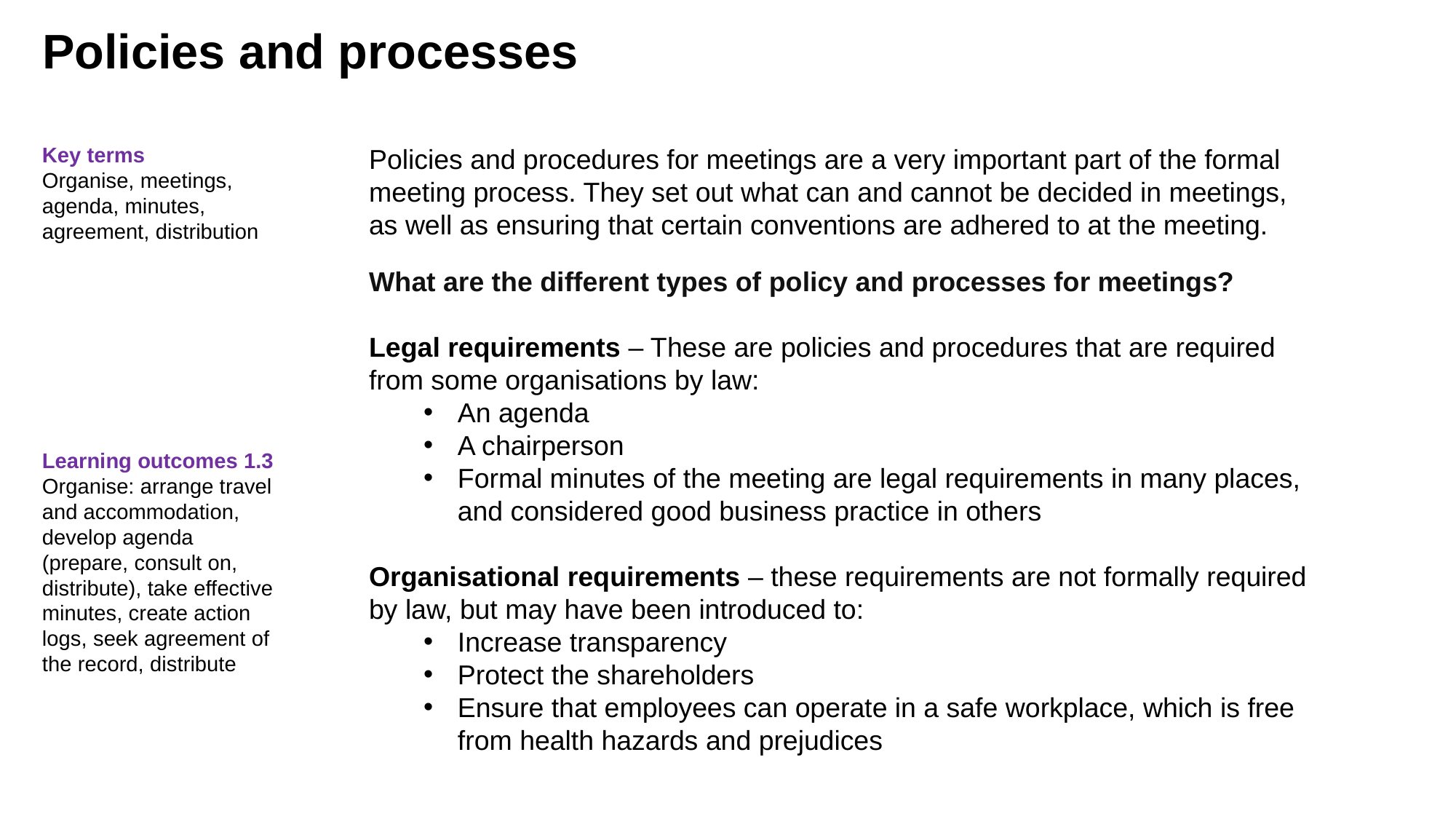

Policies and processes
Key terms
Organise, meetings, agenda, minutes, agreement, distribution

Learning outcomes 1.3
Organise: arrange travel and accommodation, develop agenda (prepare, consult on, distribute), take effective minutes, create action logs, seek agreement of the record, distribute

Policies and procedures for meetings are a very important part of the formal meeting process. They set out what can and cannot be decided in meetings, as well as ensuring that certain conventions are adhered to at the meeting.
What are the different types of policy and processes for meetings?

Legal requirements – These are policies and procedures that are required from some organisations by law:
An agenda
A chairperson
Formal minutes of the meeting are legal requirements in many places, and considered good business practice in others

Organisational requirements – these requirements are not formally required by law, but may have been introduced to:
Increase transparency
Protect the shareholders
Ensure that employees can operate in a safe workplace, which is free from health hazards and prejudices